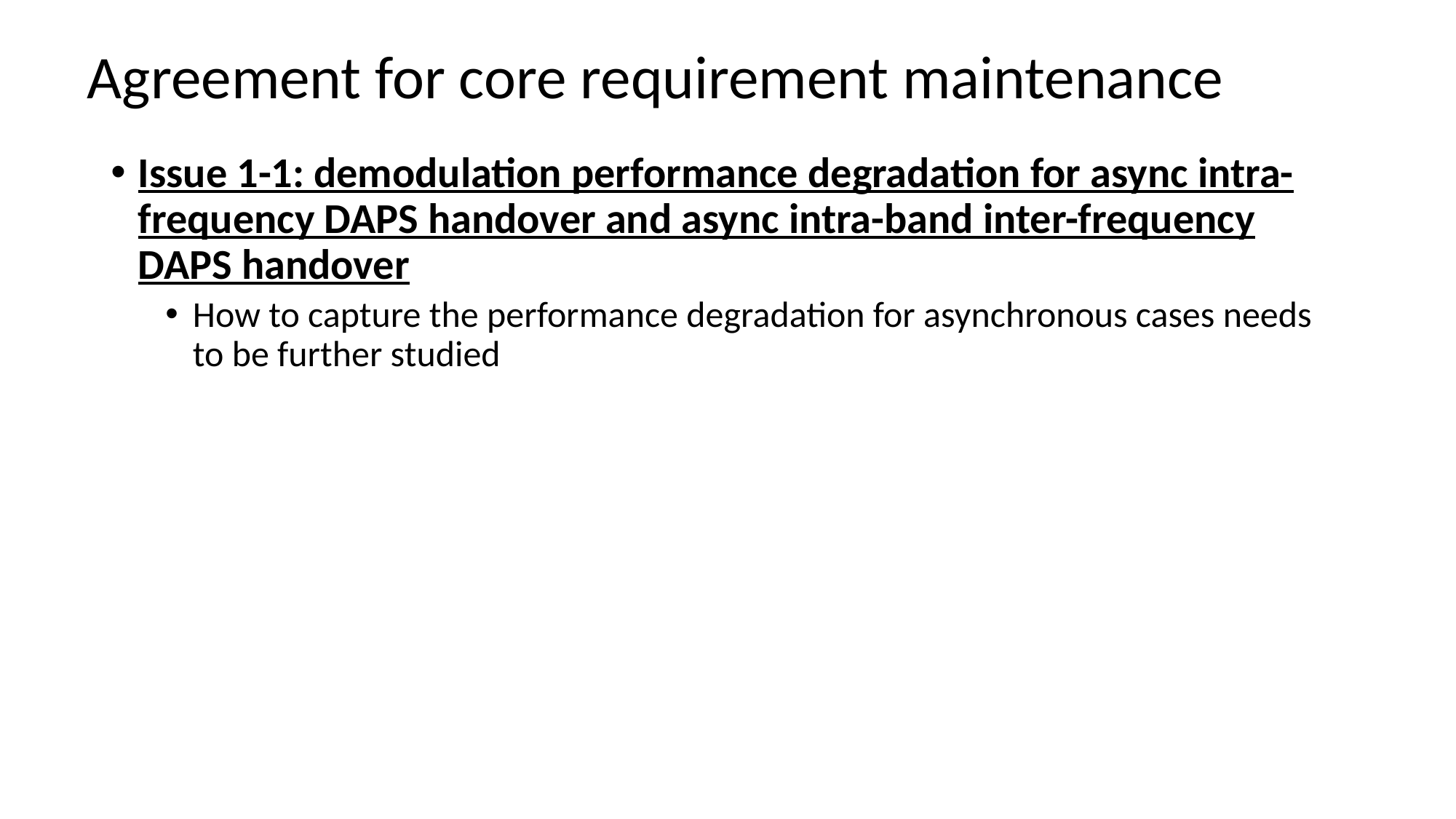

# Agreement for core requirement maintenance
Issue 1-1: demodulation performance degradation for async intra-frequency DAPS handover and async intra-band inter-frequency DAPS handover
How to capture the performance degradation for asynchronous cases needs to be further studied